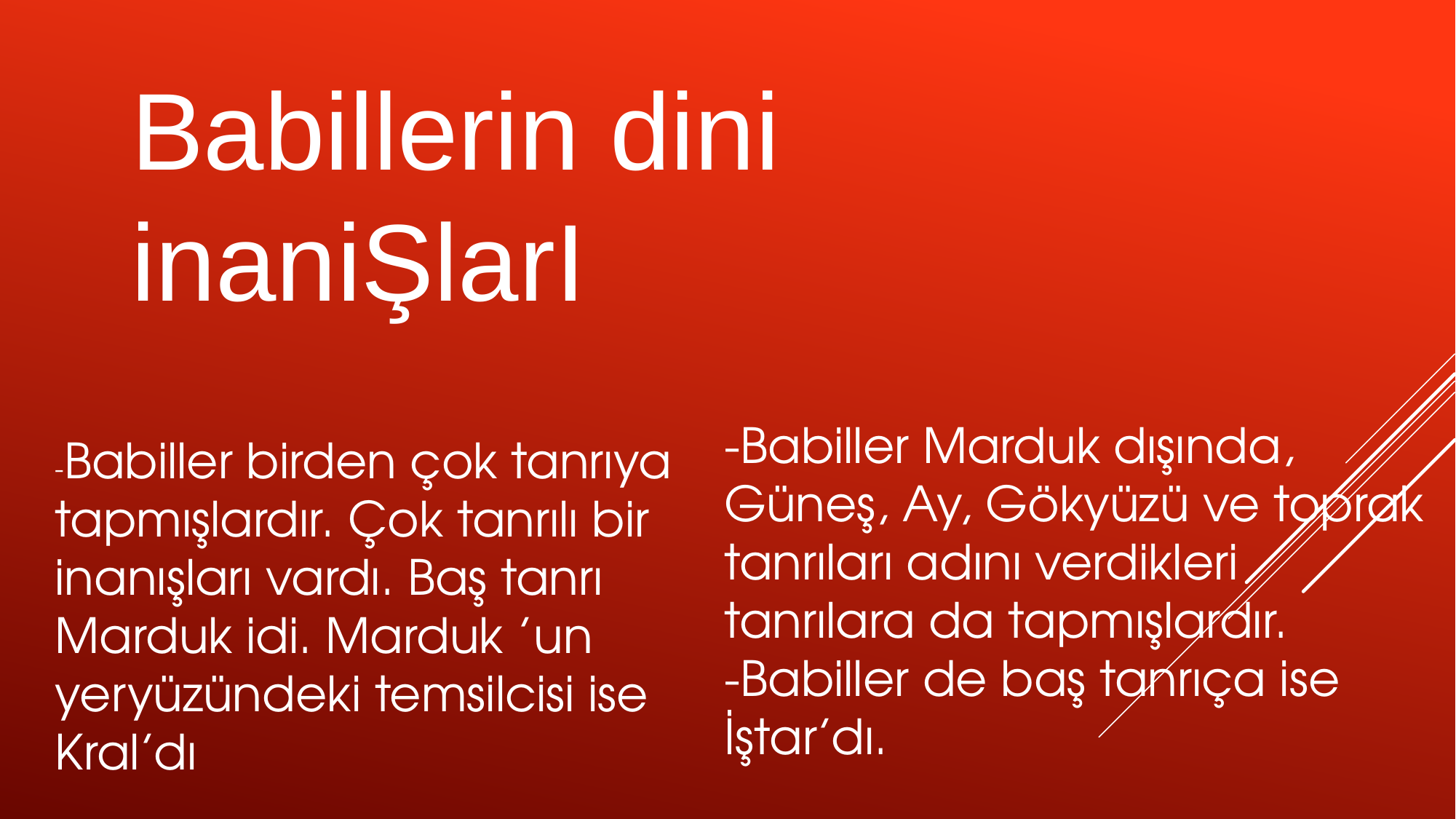

Babillerin dini inaniŞlarI
-Babiller Marduk dışında, Güneş, Ay, Gökyüzü ve toprak tanrıları adını verdikleri
tanrılara da tapmışlardır.
-Babiller de baş tanrıça ise İştar’dı.
-Babiller birden çok tanrıya tapmışlardır. Çok tanrılı bir inanışları vardı. Baş tanrı
Marduk idi. Marduk ’un yeryüzündeki temsilcisi ise Kral’dı